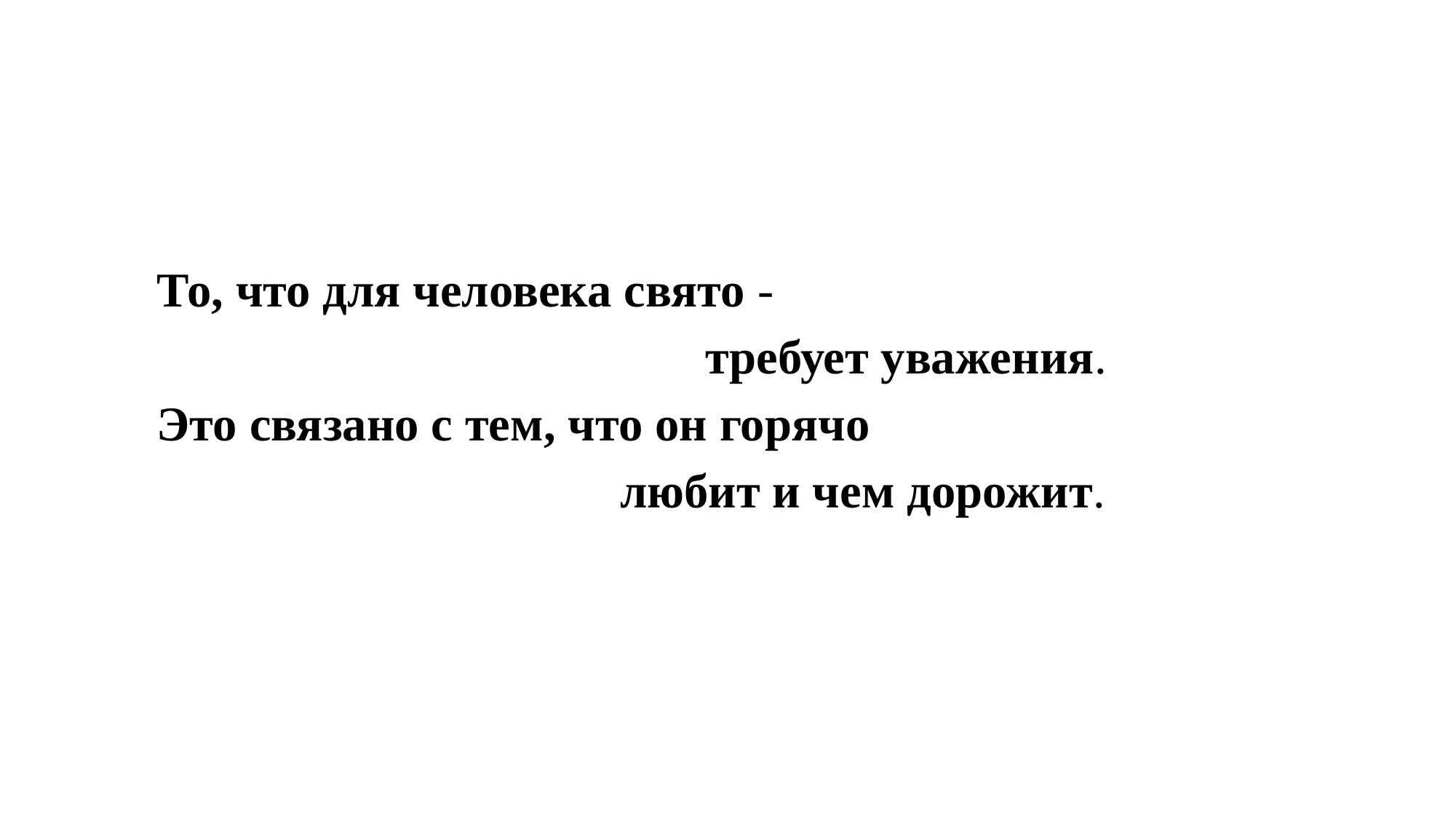

То, что для человека свято -
                                             требует уважения.
Это связано с тем, что он горячо
                                      любит и чем дорожит.